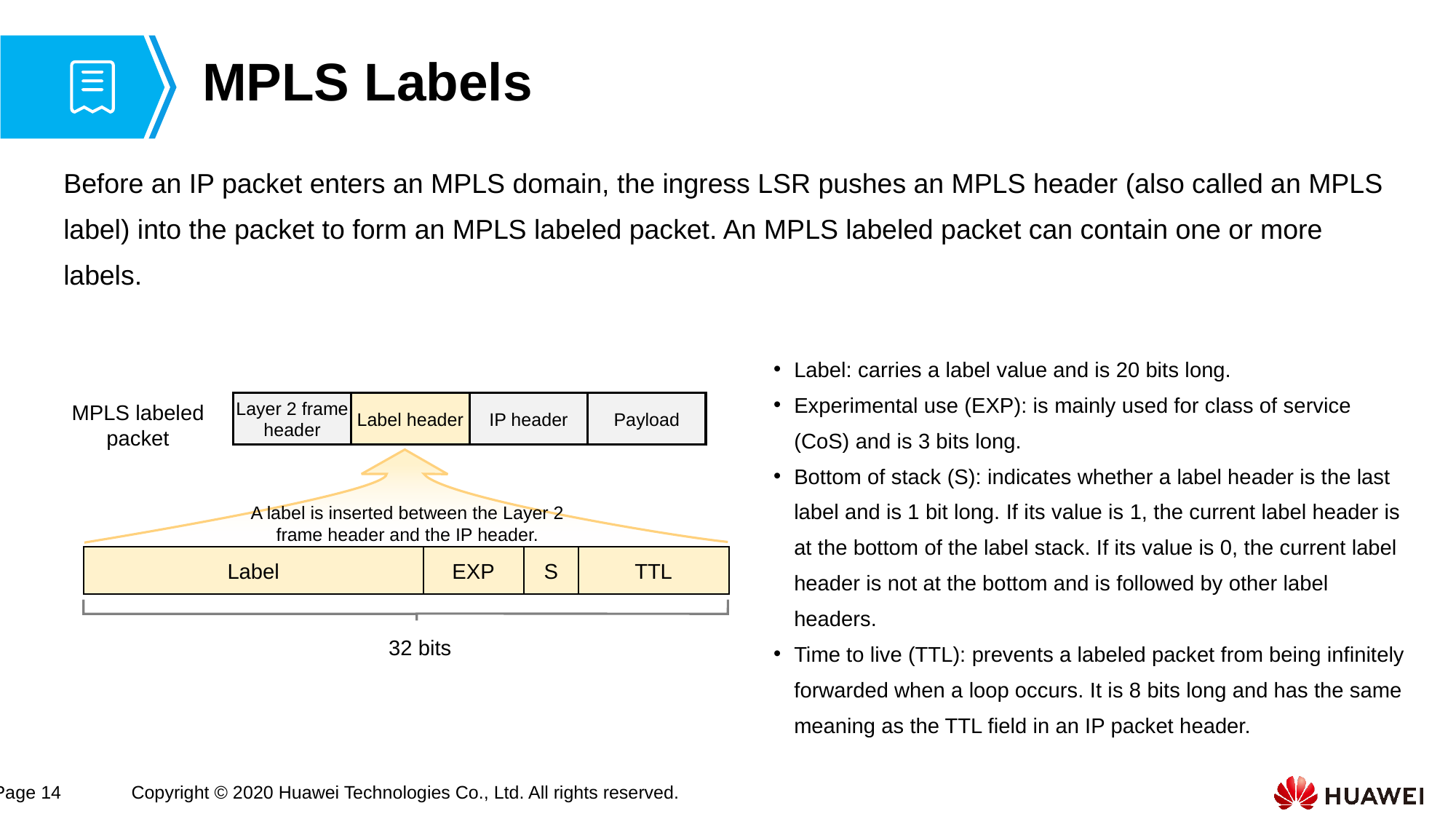

# MPLS Labels
Before an IP packet enters an MPLS domain, the ingress LSR pushes an MPLS header (also called an MPLS label) into the packet to form an MPLS labeled packet. An MPLS labeled packet can contain one or more labels.

Label: carries a label value and is 20 bits long.
Experimental use (EXP): is mainly used for class of service (CoS) and is 3 bits long.
Bottom of stack (S): indicates whether a label header is the last label and is 1 bit long. If its value is 1, the current label header is at the bottom of the label stack. If its value is 0, the current label header is not at the bottom and is followed by other label headers.
Time to live (TTL): prevents a labeled packet from being infinitely forwarded when a loop occurs. It is 8 bits long and has the same meaning as the TTL field in an IP packet header.

Layer 2 frame header
Label header
IP header
Payload
MPLS labeled packet

A label is inserted between the Layer 2 frame header and the IP header.
Label
EXP
S
TTL
32 bits